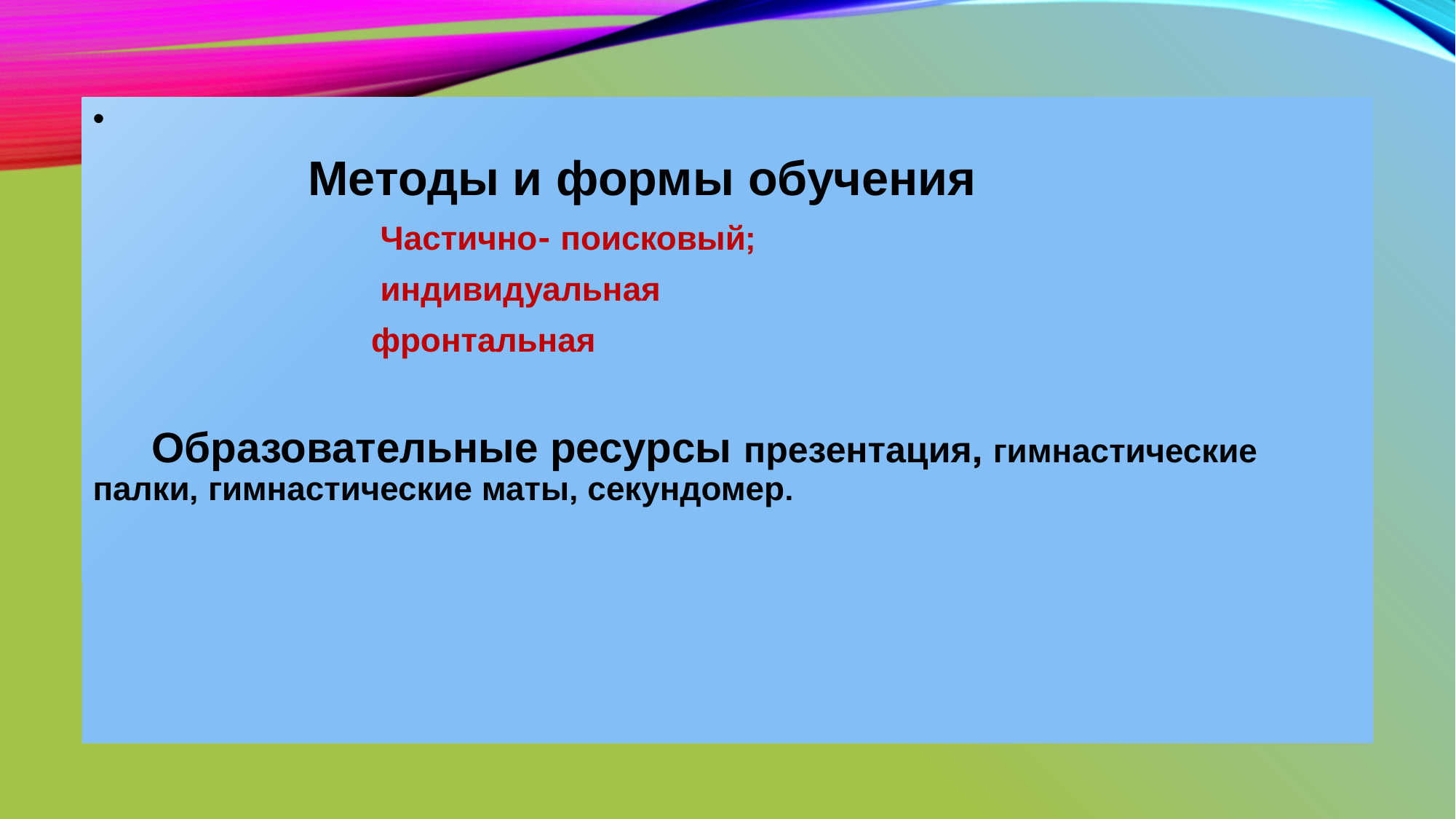

Методы и формы обучения
                               Частично- поисковый;
                               индивидуальная
                              фронтальная

     Образовательные ресурсы презентация, гимнастические палки, гимнастические маты, секундомер.